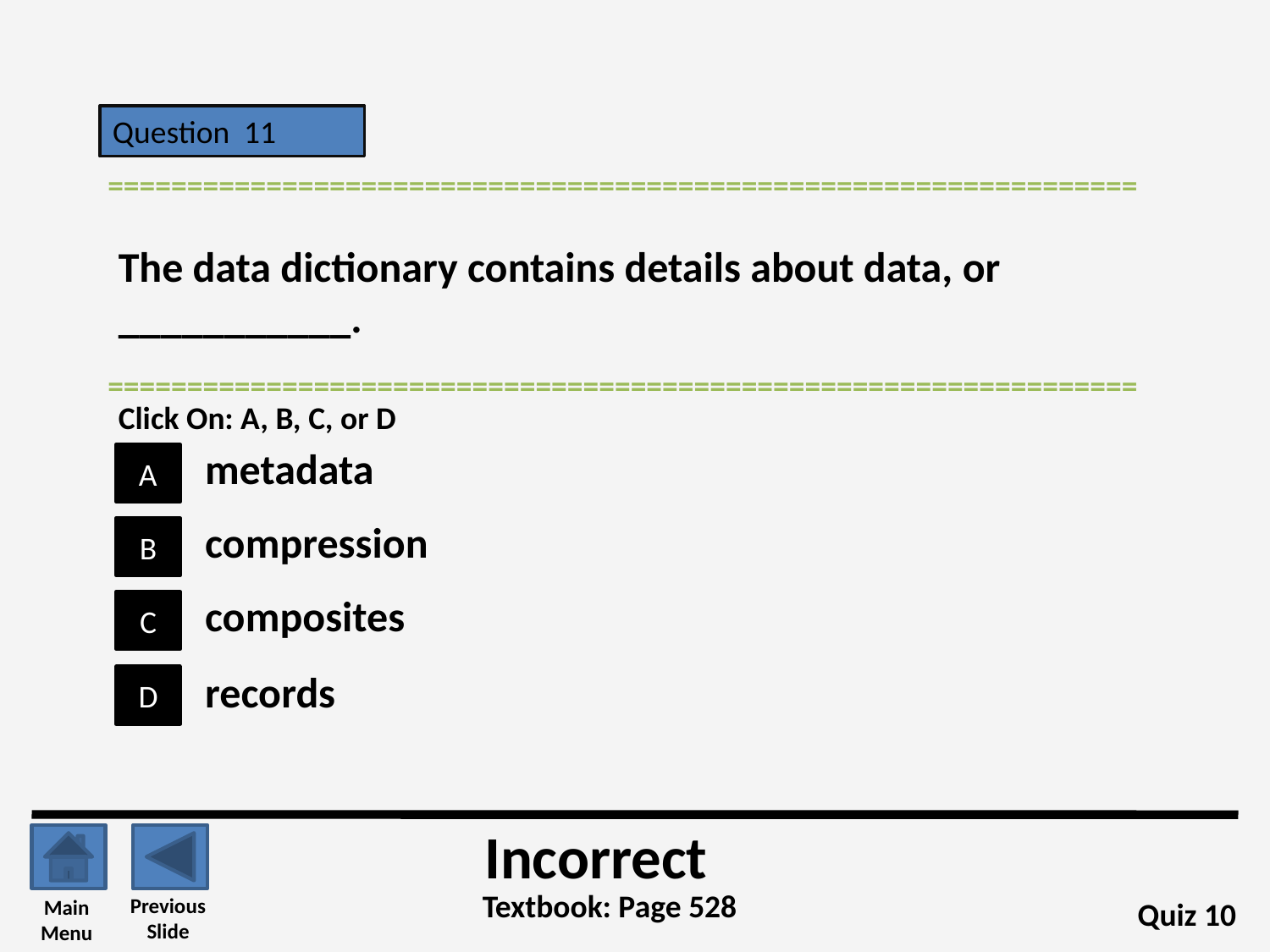

Question  11
=================================================================
The data dictionary contains details about data, or ___________.
=================================================================
Click On: A, B, C, or D

metadata
A
compression
B
composites
C
records
D
Incorrect

Textbook: Page 528
Previous
Slide
Main
Menu
Quiz 10